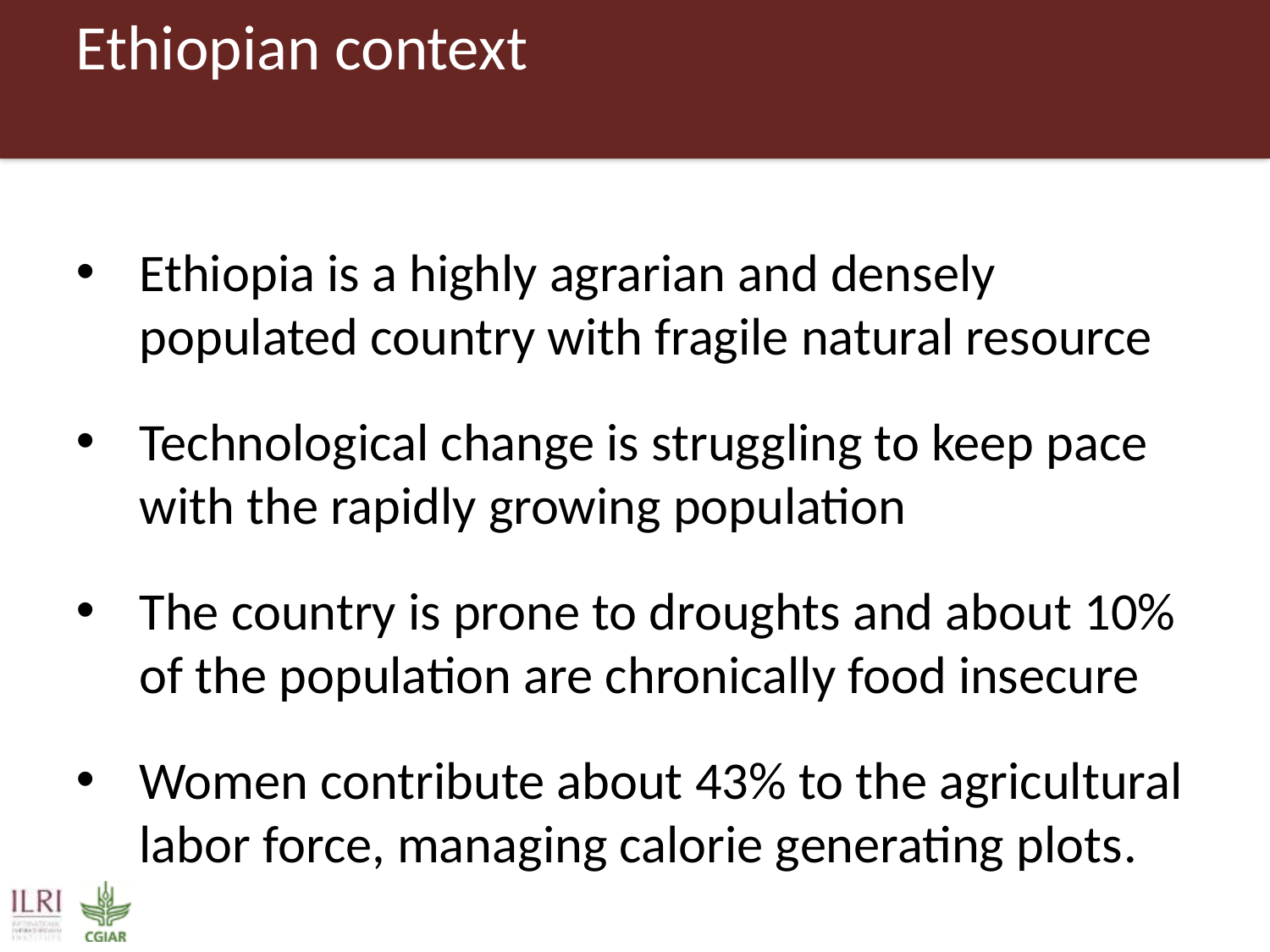

# Ethiopian context
Ethiopia is a highly agrarian and densely populated country with fragile natural resource
Technological change is struggling to keep pace with the rapidly growing population
The country is prone to droughts and about 10% of the population are chronically food insecure
Women contribute about 43% to the agricultural labor force, managing calorie generating plots.